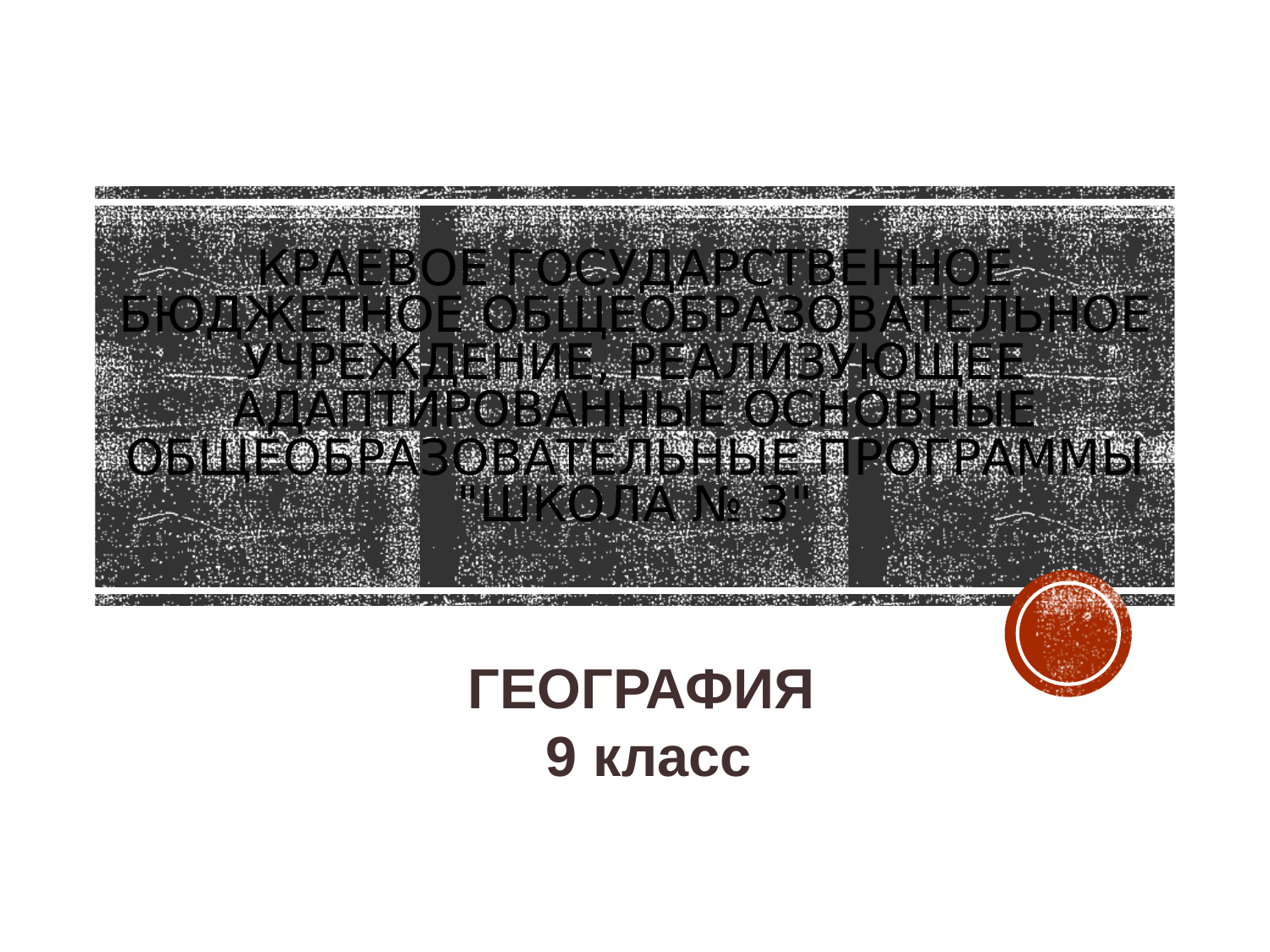

# Краевое государственное бюджетное общеобразовательное учреждение, реализующее адаптированные основные общеобразовательные программы "Школа № 3"
ГЕОГРАФИЯ
     9 класс